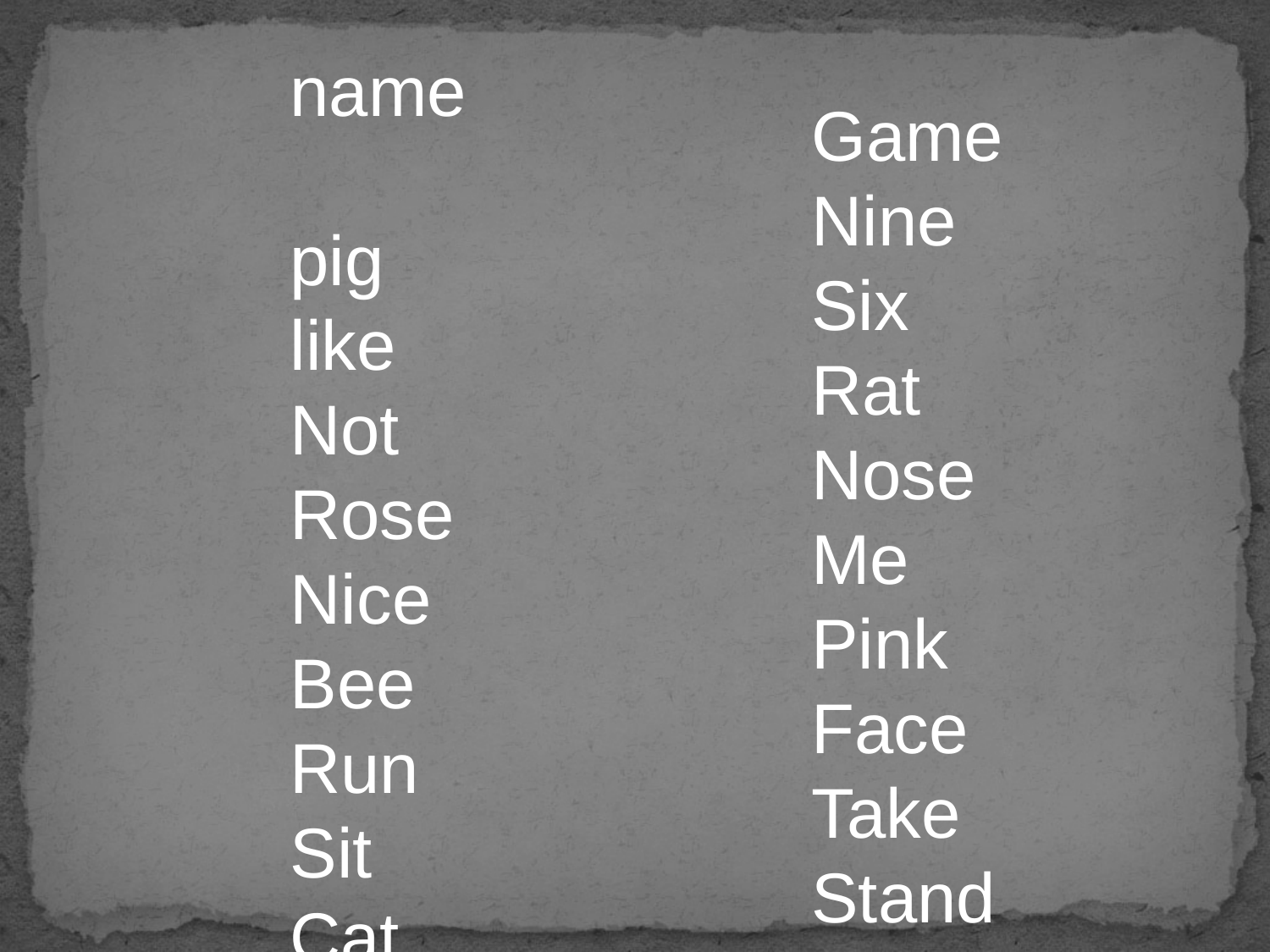

name          pig      like
Not
Rose
Nice
Bee
Run
Sit
Cat

Game
Nine
Six
Rat
Nose
Me
Pink
Face
Take
Stand